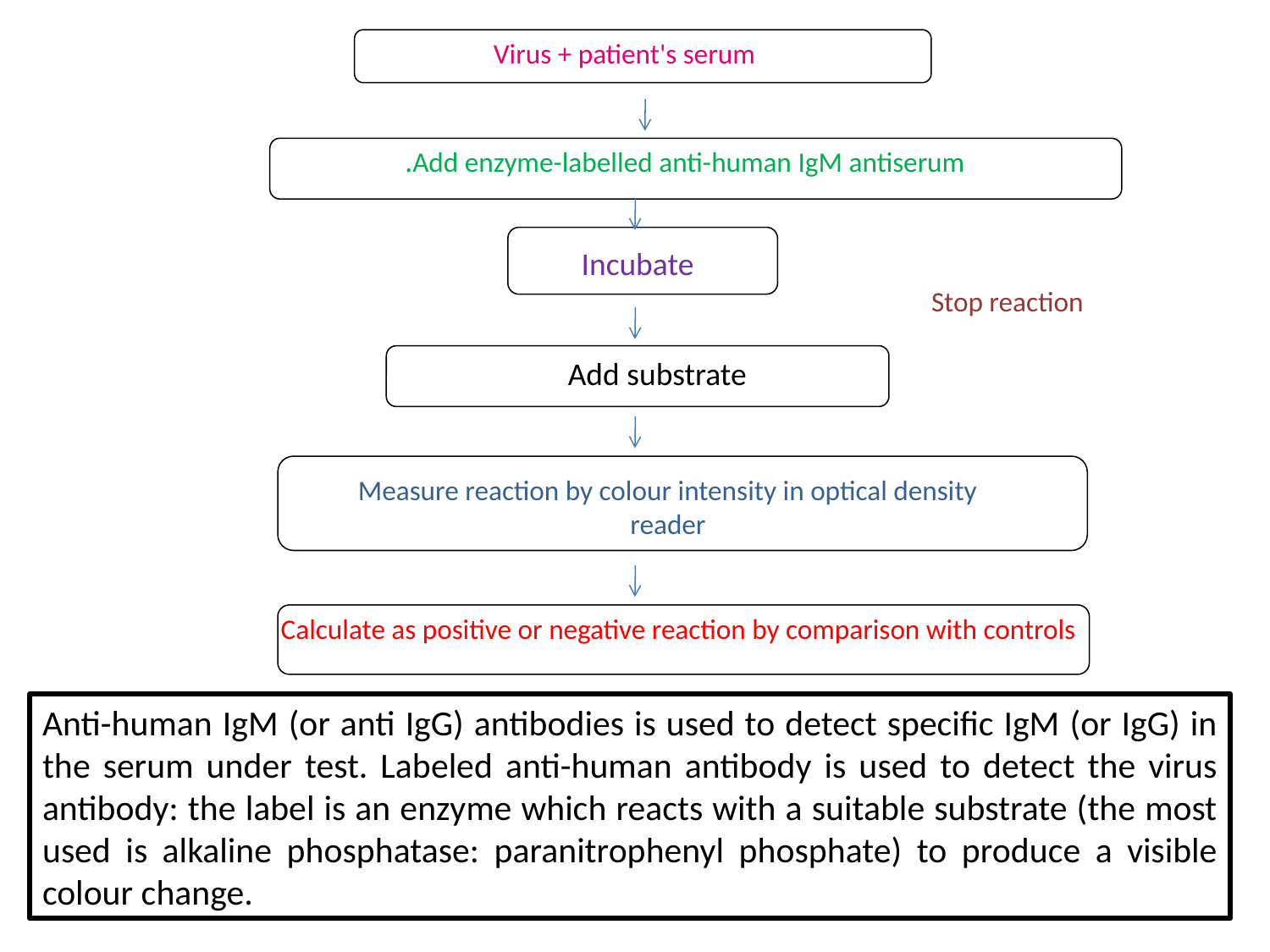

Virus + patient's serum

Add enzyme-labelled anti-human IgM antiserum.

Incubate
Stop reaction

Add substrate

Measure reaction by colour intensity in optical density reader

Calculate as positive or negative reaction by comparison with controls

Anti-human IgM (or anti IgG) antibodies is used to detect specific IgM (or IgG) in the serum under test. Labeled anti-human antibody is used to detect the virus antibody: the label is an enzyme which reacts with a suitable substrate (the most used is alkaline phosphatase: paranitrophenyl phosphate) to produce a visible colour change.